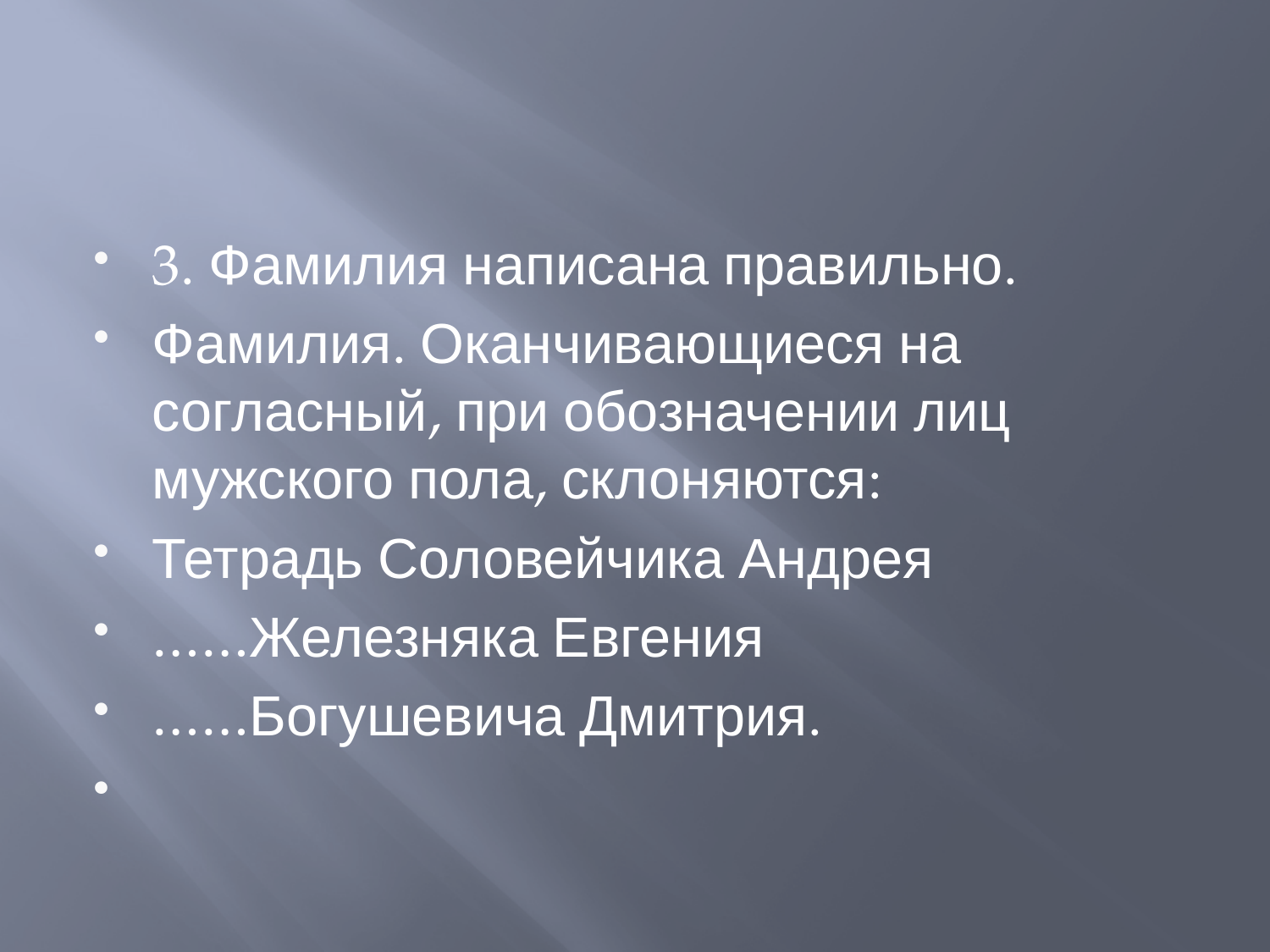

#
3. Фамилия написана правильно.
Фамилия. Оканчивающиеся на согласный, при обозначении лиц мужского пола, склоняются:
Тетрадь Соловейчика Андрея
……Железняка Евгения
……Богушевича Дмитрия.